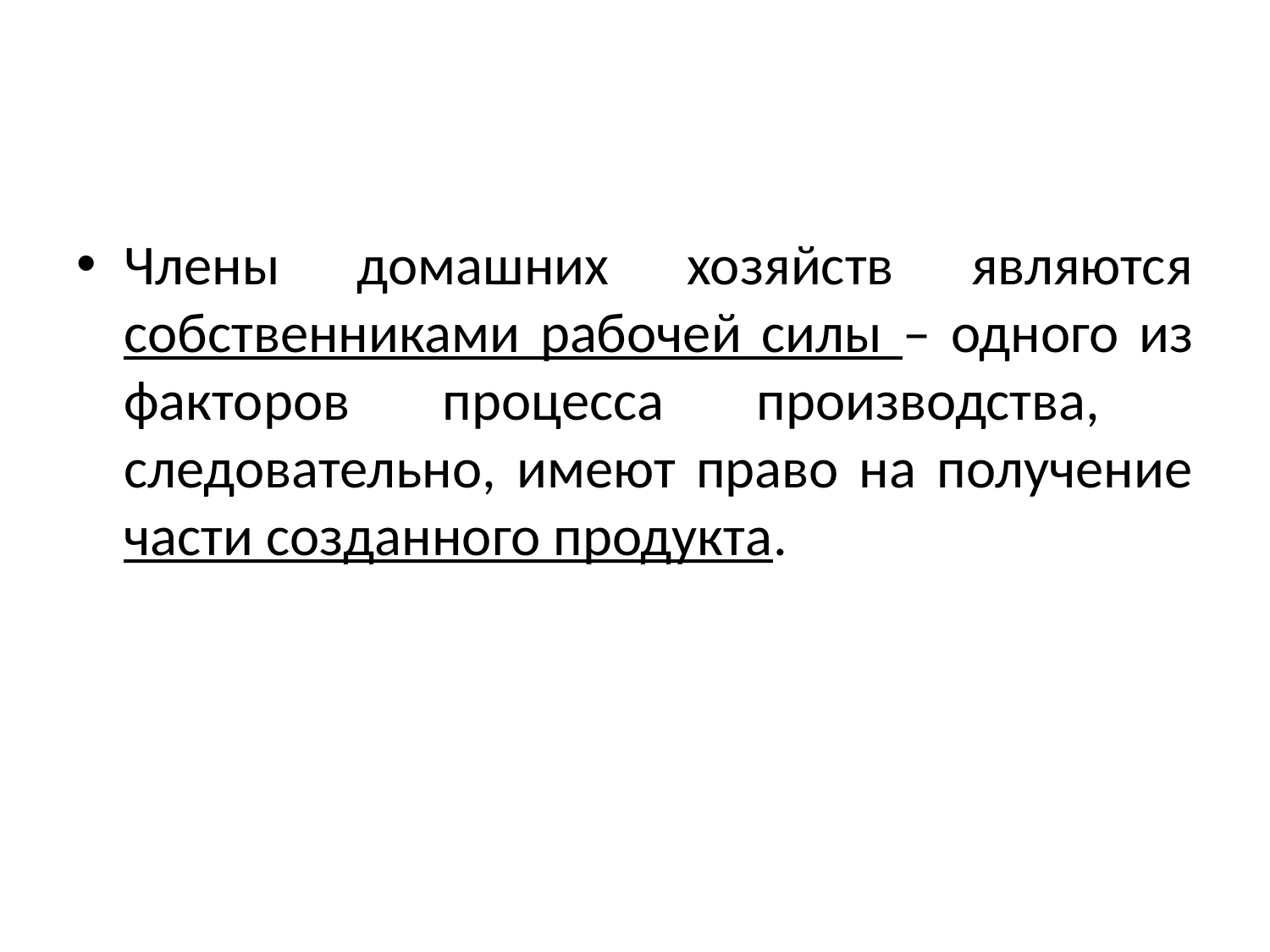

#
Члены домашних хозяйств являются собственниками рабочей силы – одного из факторов процесса производства,  следовательно, имеют право на получение части созданного продукта.